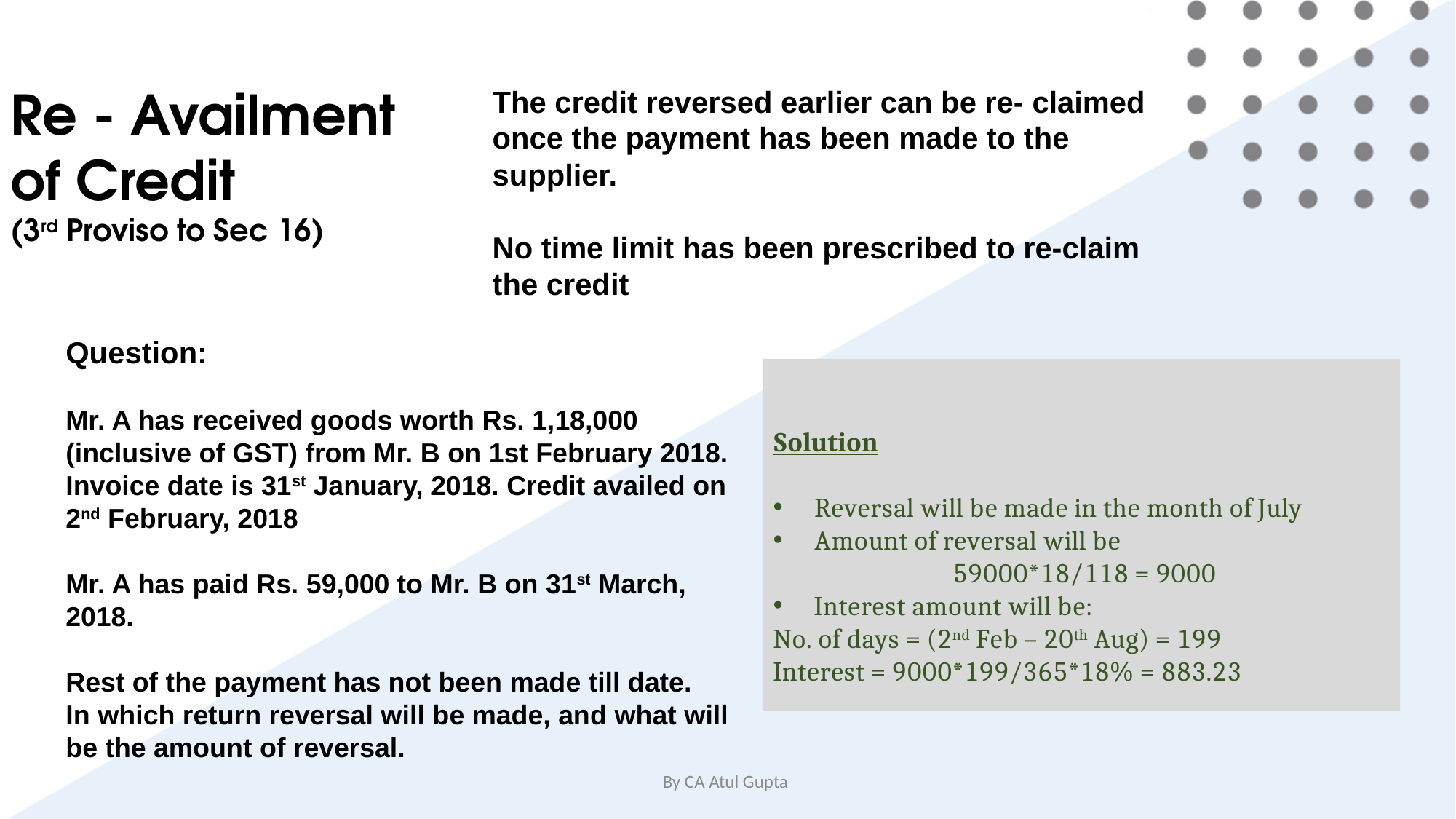

The credit reversed earlier can be re- claimed once the payment has been made to the supplier.

No time limit has been prescribed to re-claim the credit

Re - Availment of Credit
(3rd Proviso to Sec 16)
Question:

Mr. A has received goods worth Rs. 1,18,000 (inclusive of GST) from Mr. B on 1st February 2018. Invoice date is 31st January, 2018. Credit availed on 2nd February, 2018

Mr. A has paid Rs. 59,000 to Mr. B on 31st March, 2018.

Rest of the payment has not been made till date.
In which return reversal will be made, and what will be the amount of reversal.

Solution

Reversal will be made in the month of July
Amount of reversal will be
 59000*18/118 = 9000
Interest amount will be:
No. of days = (2nd Feb – 20th Aug) = 199
Interest = 9000*199/365*18% = 883.23
By CA Atul Gupta